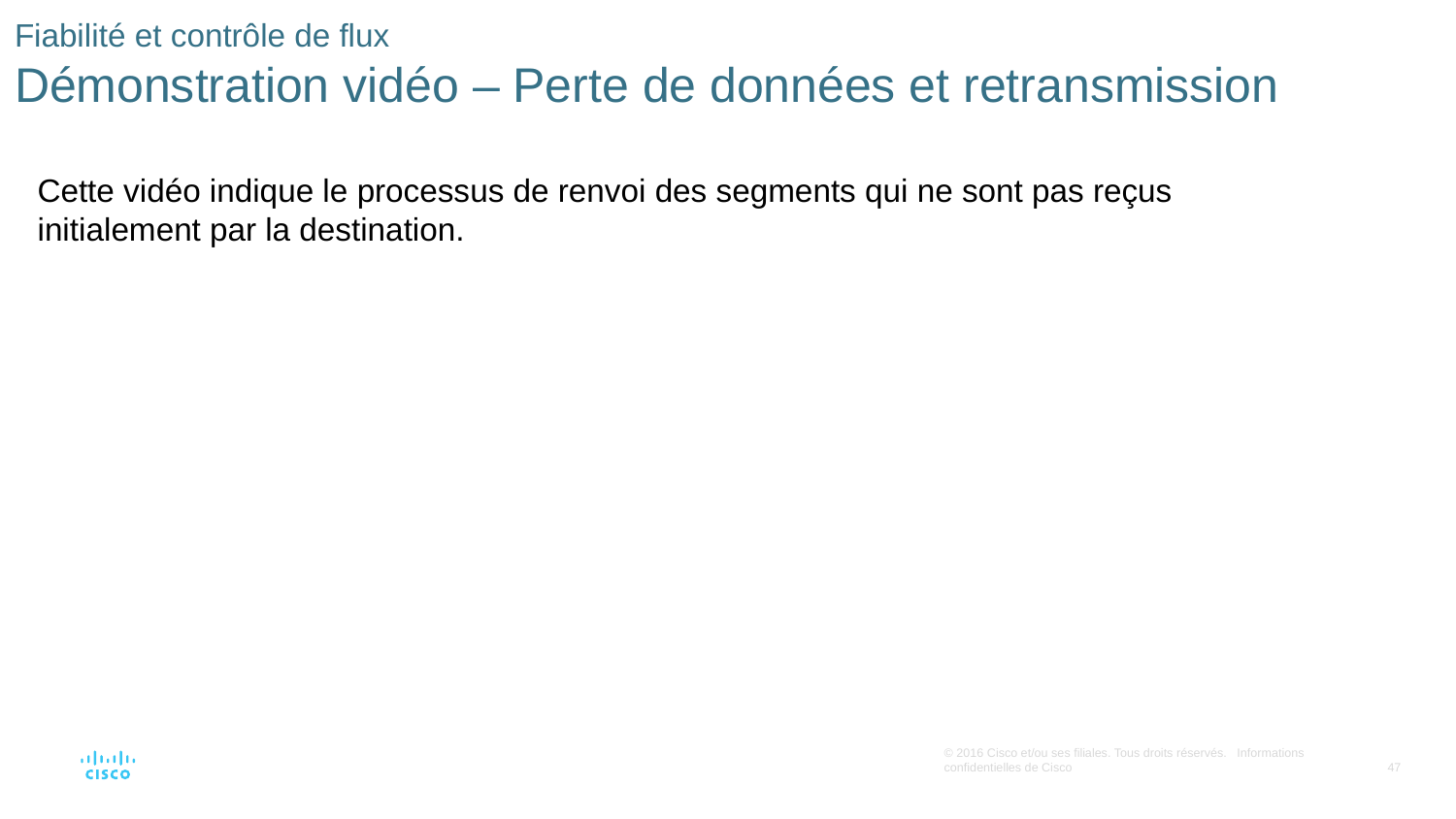

# Fiabilité et contrôle de flux Démonstration vidéo – Perte de données et retransmission
Cette vidéo indique le processus de renvoi des segments qui ne sont pas reçus initialement par la destination.